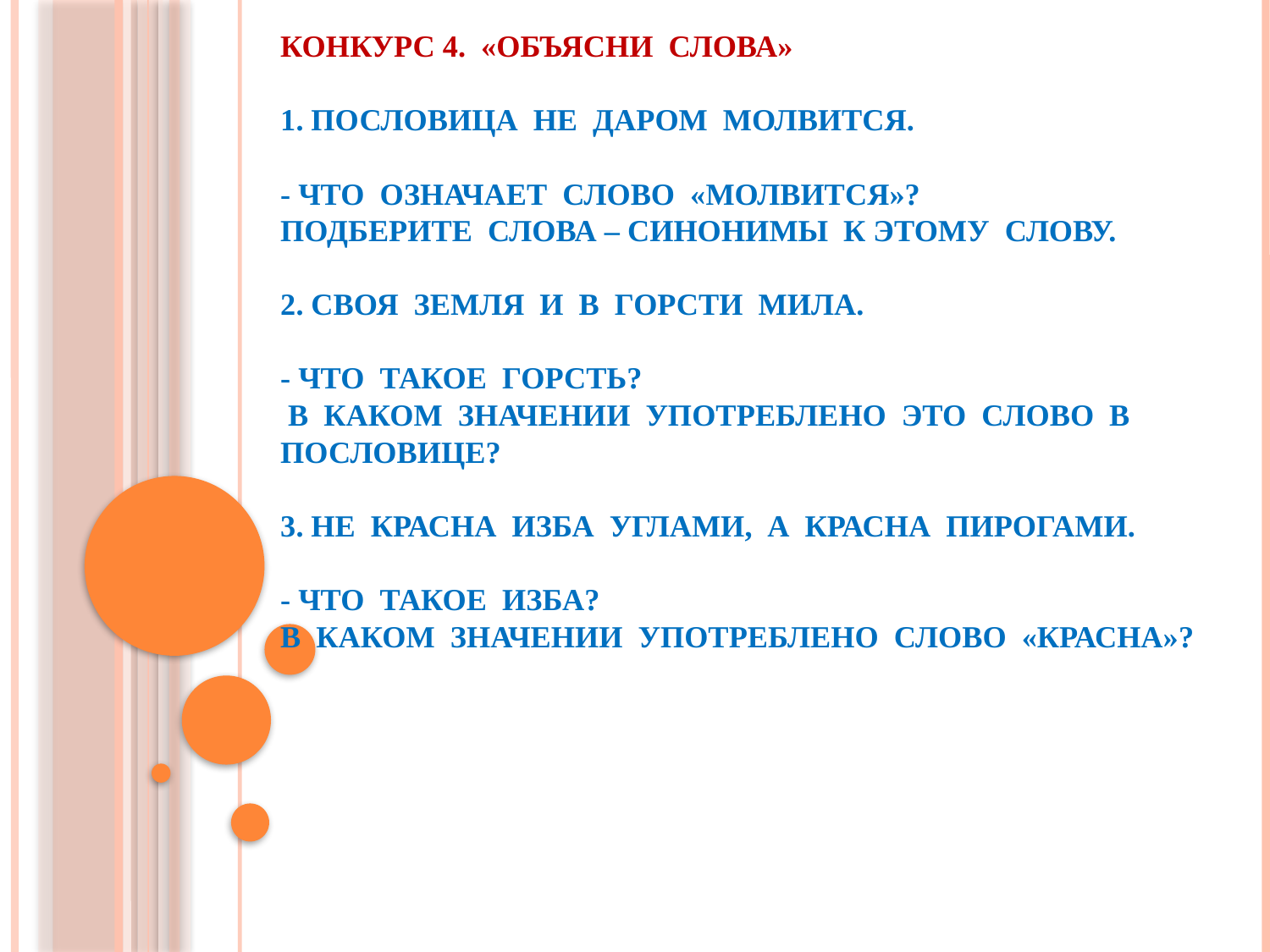

# Конкурс 4.  «Объясни  слова» 1. Пословица  не  даром  молвится. - Что  означает  слово  «молвится»? Подберите  слова – синонимы  к этому  слову. 2. Своя  земля  и  в  горсти  мила. - Что  такое  горсть? В  каком  значении  употреблено  это  слово  в  пословице? 3. Не  красна  изба  углами,  а  красна  пирогами. - Что  такое  изба? В  каком  значении  употреблено  слово  «красна»?